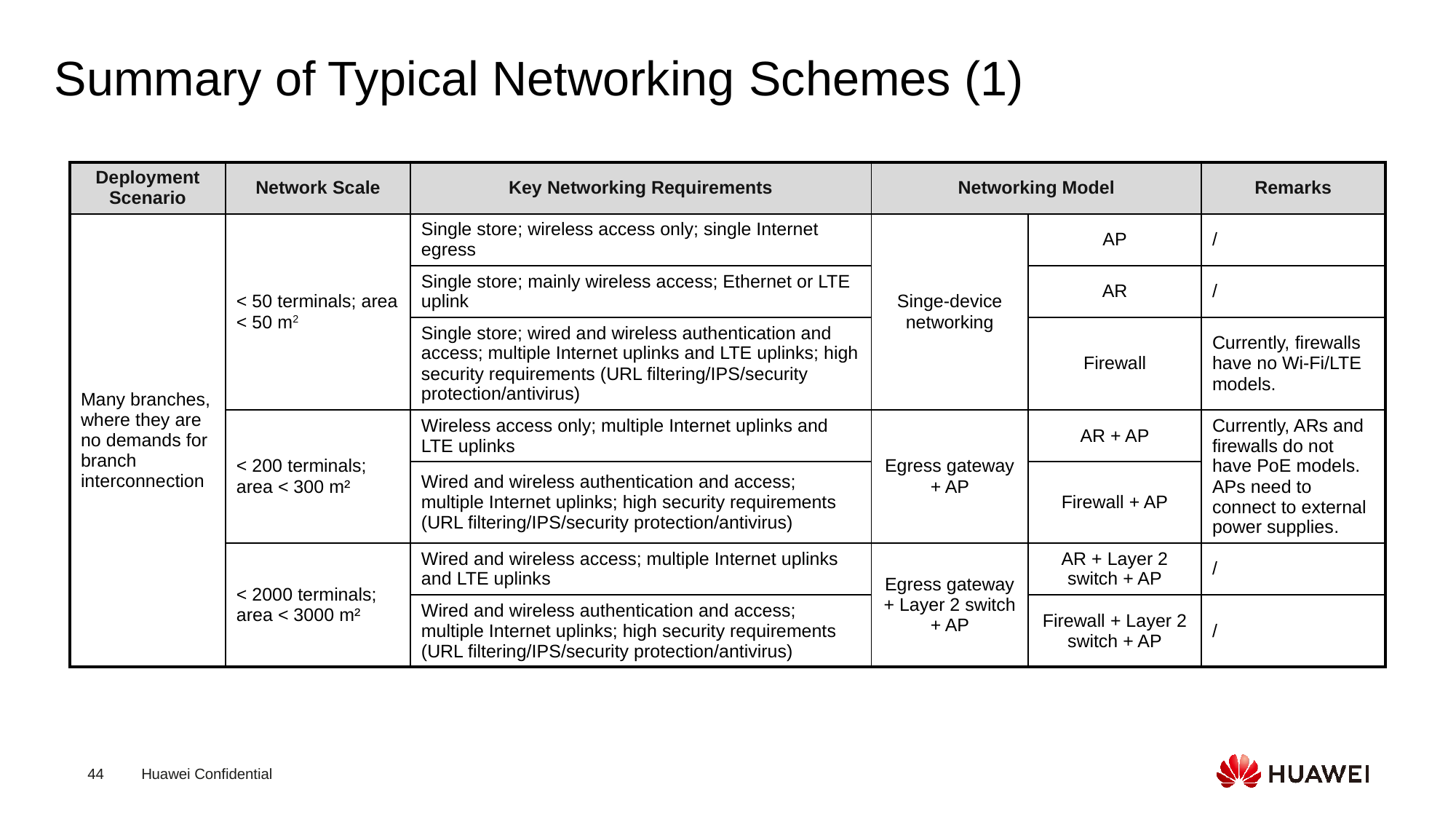

# Summary of Typical Networking Schemes (1)
| Deployment Scenario | Network Scale | Key Networking Requirements | Networking Model |  | Remarks |
| --- | --- | --- | --- | --- | --- |
| Many branches, where they are no demands for branch interconnection | < 50 terminals; area < 50 m2 | Single store; wireless access only; single Internet egress | Singe-device networking | AP | / |
|  |  | Single store; mainly wireless access; Ethernet or LTE uplink |  | AR | / |
|  |  | Single store; wired and wireless authentication and access; multiple Internet uplinks and LTE uplinks; high security requirements (URL filtering/IPS/security protection/antivirus) |  | Firewall | Currently, firewalls have no Wi-Fi/LTE models. |
|  | < 200 terminals; area < 300 m² | Wireless access only; multiple Internet uplinks and LTE uplinks | Egress gateway + AP | AR + AP | Currently, ARs and firewalls do not have PoE models. APs need to connect to external power supplies. |
|  |  | Wired and wireless authentication and access; multiple Internet uplinks; high security requirements (URL filtering/IPS/security protection/antivirus) |  | Firewall + AP |  |
|  | < 2000 terminals; area < 3000 m² | Wired and wireless access; multiple Internet uplinks and LTE uplinks | Egress gateway + Layer 2 switch + AP | AR + Layer 2 switch + AP | / |
|  |  | Wired and wireless authentication and access; multiple Internet uplinks; high security requirements (URL filtering/IPS/security protection/antivirus) |  | Firewall + Layer 2 switch + AP | / |